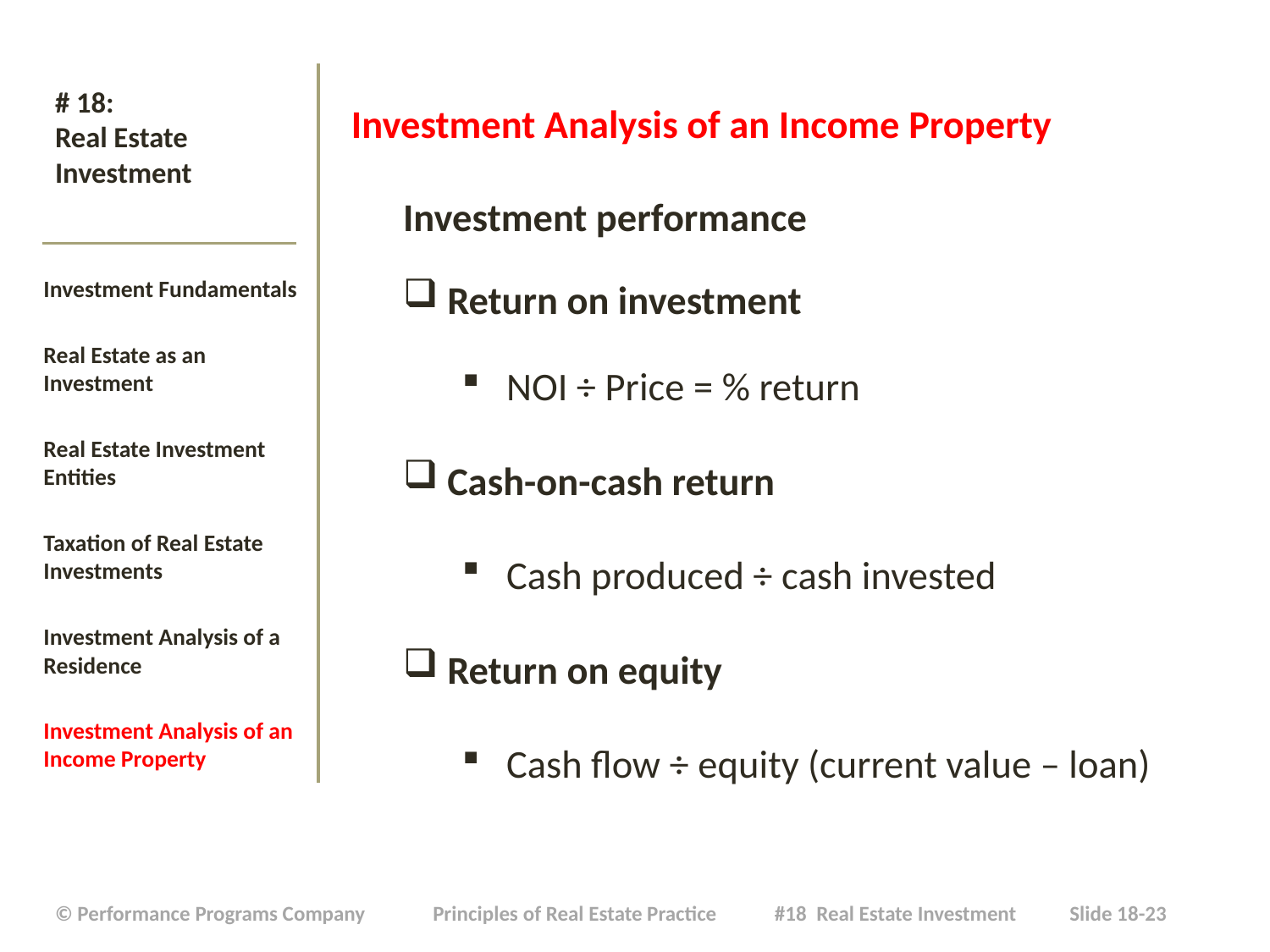

Investment Analysis of an Income Property

Investment performance

Return on investment

NOI ÷ Price = % return
Cash-on-cash return
Cash produced ÷ cash invested
Return on equity
Cash flow ÷ equity (current value – loan)

# # 18: Real Estate Investment

Investment Fundamentals

Real Estate as an Investment

Real Estate Investment Entities

Taxation of Real Estate Investments

Investment Analysis of a Residence

Investment Analysis of an Income Property

| © Performance Programs Company Principles of Real Estate Practice #18 Real Estate Investment Slide 18-23 |
| --- |